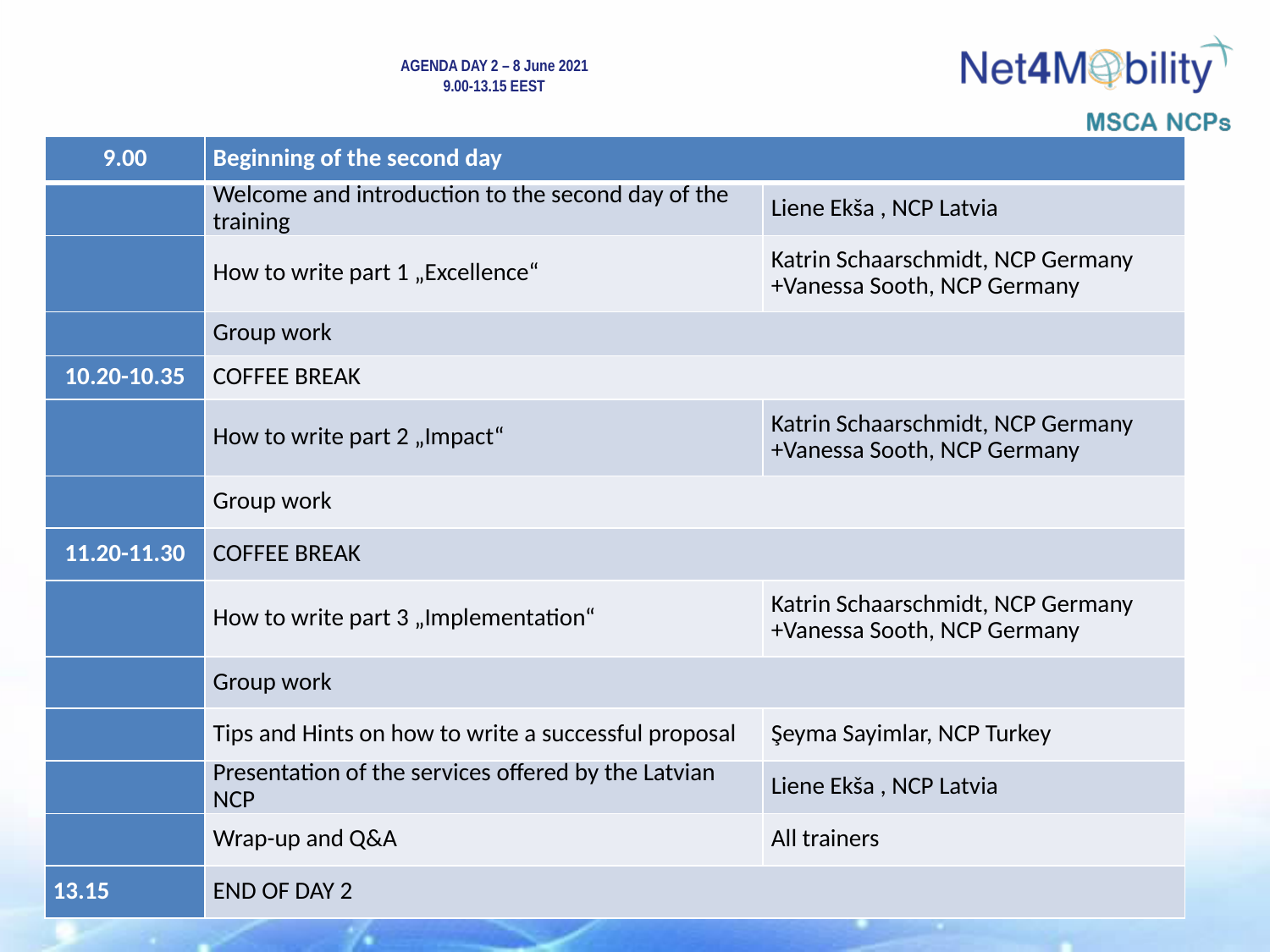

# AGENDA DAY 2 – 8 June 2021 9.00-13.15 EEST
| 9.00 | Beginning of the second day |  |
| --- | --- | --- |
|  | Welcome and introduction to the second day of the training | Liene Ekša , NCP Latvia |
|  | How to write part 1 „Excellence“ | Katrin Schaarschmidt, NCP Germany +Vanessa Sooth, NCP Germany |
|  | Group work |  |
| 10.20-10.35 | COFFEE BREAK |  |
|  | How to write part 2 „Impact“ | Katrin Schaarschmidt, NCP Germany +Vanessa Sooth, NCP Germany |
|  | Group work |  |
| 11.20-11.30 | COFFEE BREAK |  |
|  | How to write part 3 „Implementation“ | Katrin Schaarschmidt, NCP Germany +Vanessa Sooth, NCP Germany |
|  | Group work |  |
|  | Tips and Hints on how to write a successful proposal | Şeyma Sayimlar, NCP Turkey |
|  | Presentation of the services offered by the Latvian NCP | Liene Ekša , NCP Latvia |
|  | Wrap-up and Q&A | All trainers |
| 13.15 | END OF DAY 2 |  |